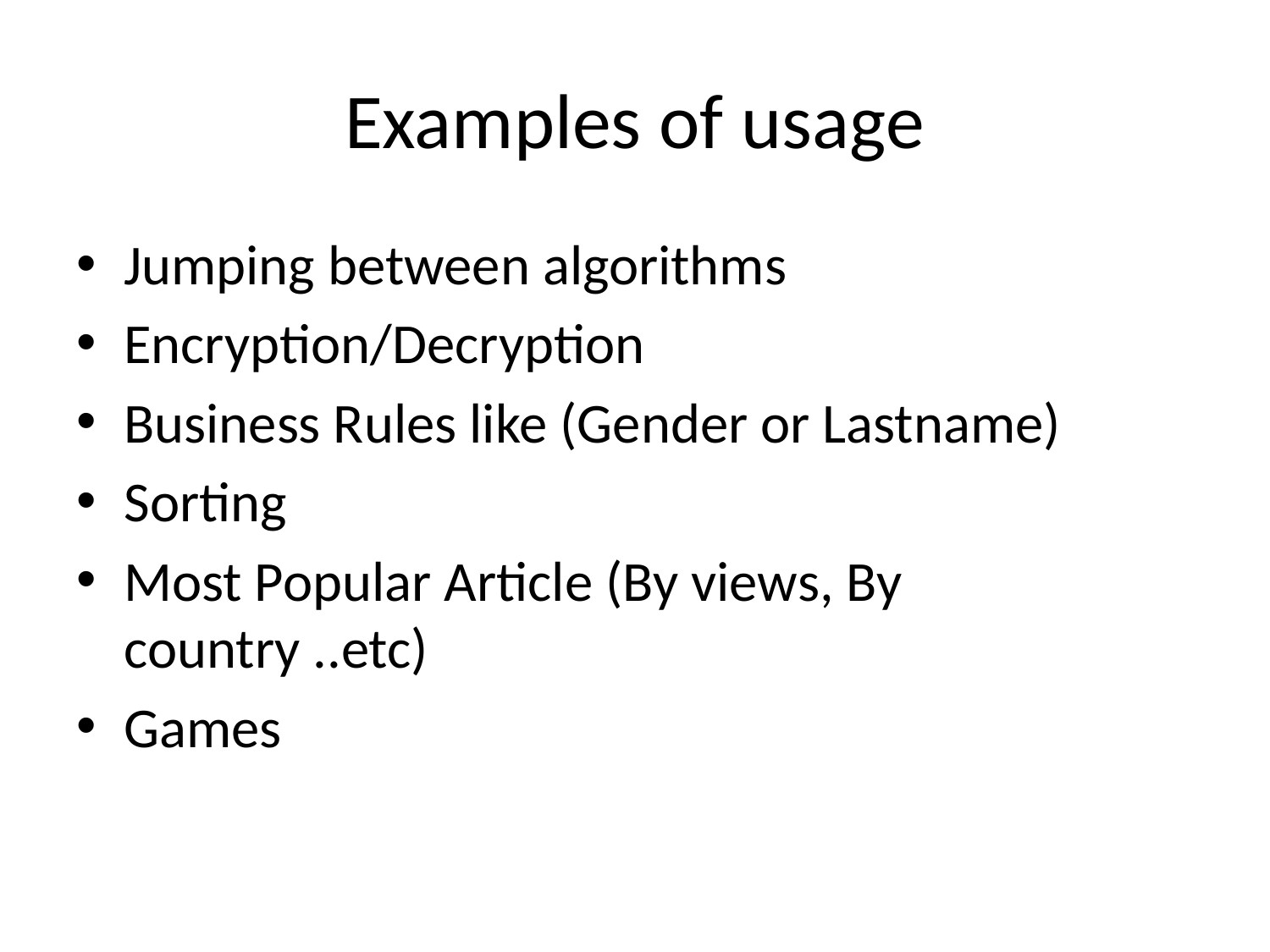

# Examples of usage
Jumping between algorithms
Encryption/Decryption
Business Rules like (Gender or Lastname)
Sorting
Most Popular Article (By views, By country ..etc)
Games